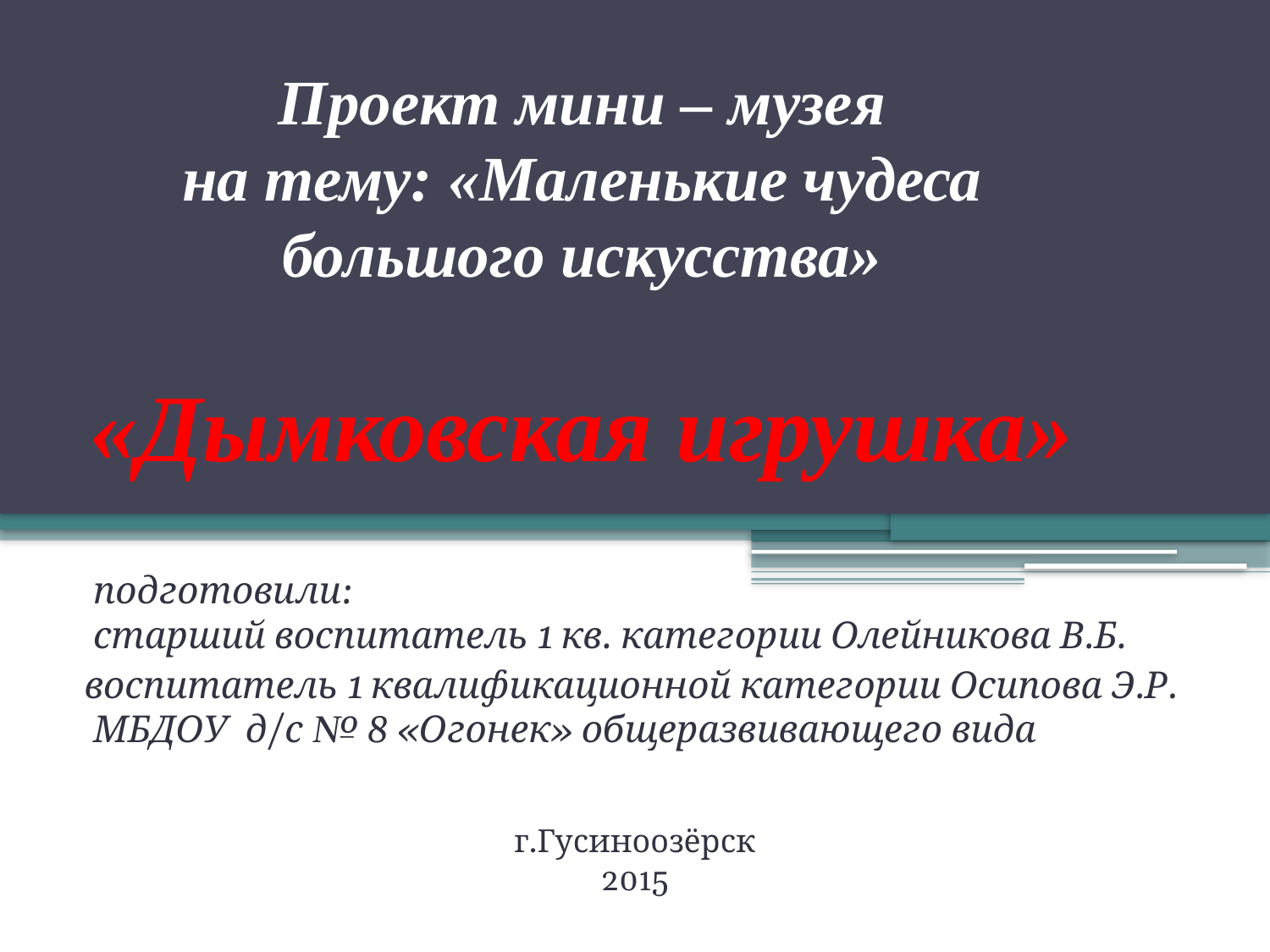

# Проект мини – музея на тему: «Маленькие чудеса большого искусства» «Дымковская игрушка»
 подготовили:
 старший воспитатель 1 кв. категории Олейникова В.Б.
воспитатель 1 квалификационной категории Осипова Э.Р.
 МБДОУ  д/с № 8 «Огонек» общеразвивающего вида
г.Гусиноозёрск
2015